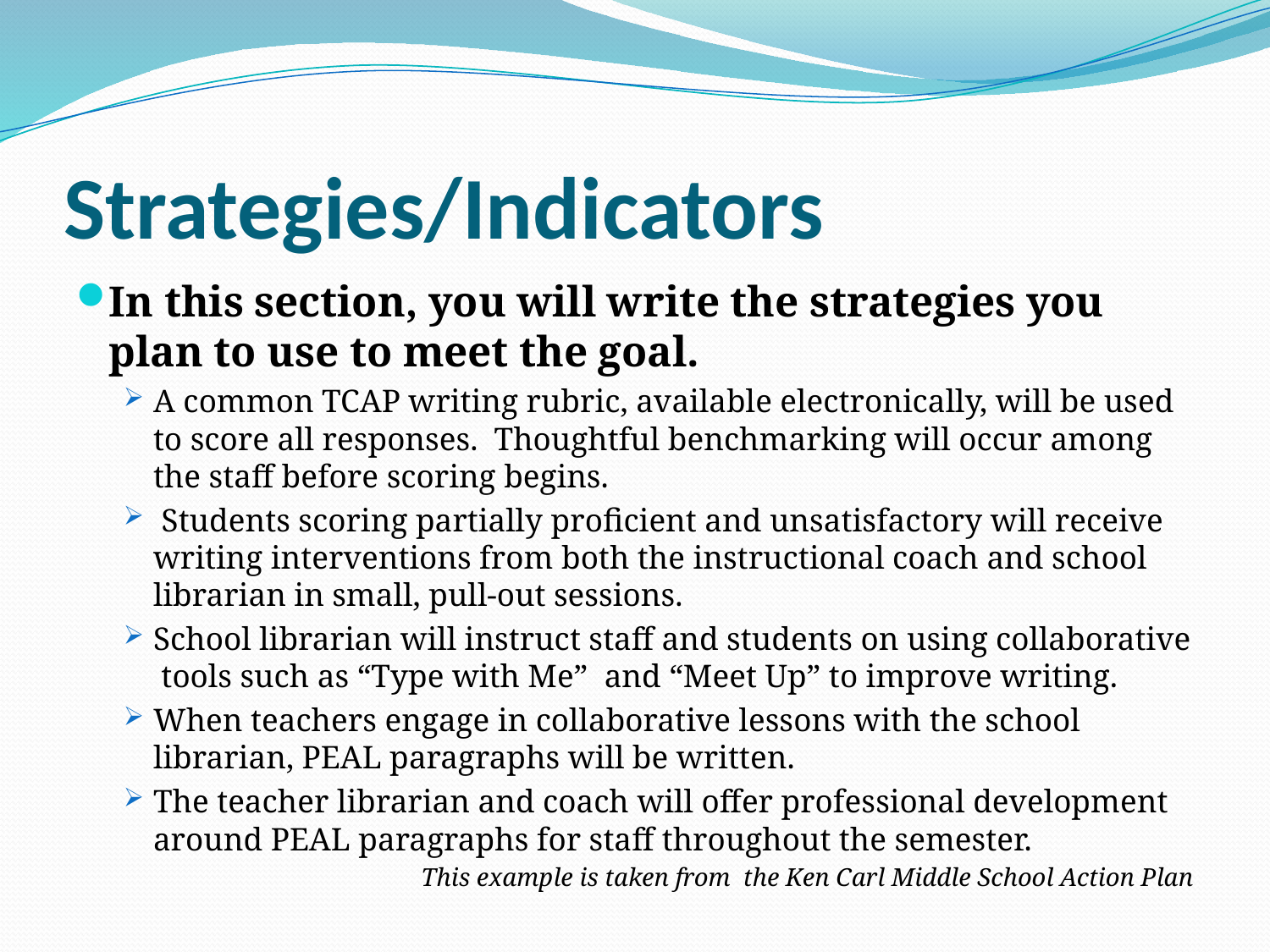

# Strategies/Indicators
In this section, you will write the strategies you plan to use to meet the goal.
A common TCAP writing rubric, available electronically, will be used to score all responses.  Thoughtful benchmarking will occur among the staff before scoring begins.
 Students scoring partially proficient and unsatisfactory will receive writing interventions from both the instructional coach and school librarian in small, pull-out sessions.
School librarian will instruct staff and students on using collaborative  tools such as “Type with Me”  and “Meet Up” to improve writing.
When teachers engage in collaborative lessons with the school librarian, PEAL paragraphs will be written.
The teacher librarian and coach will offer professional development around PEAL paragraphs for staff throughout the semester.
This example is taken from  the Ken Carl Middle School Action Plan